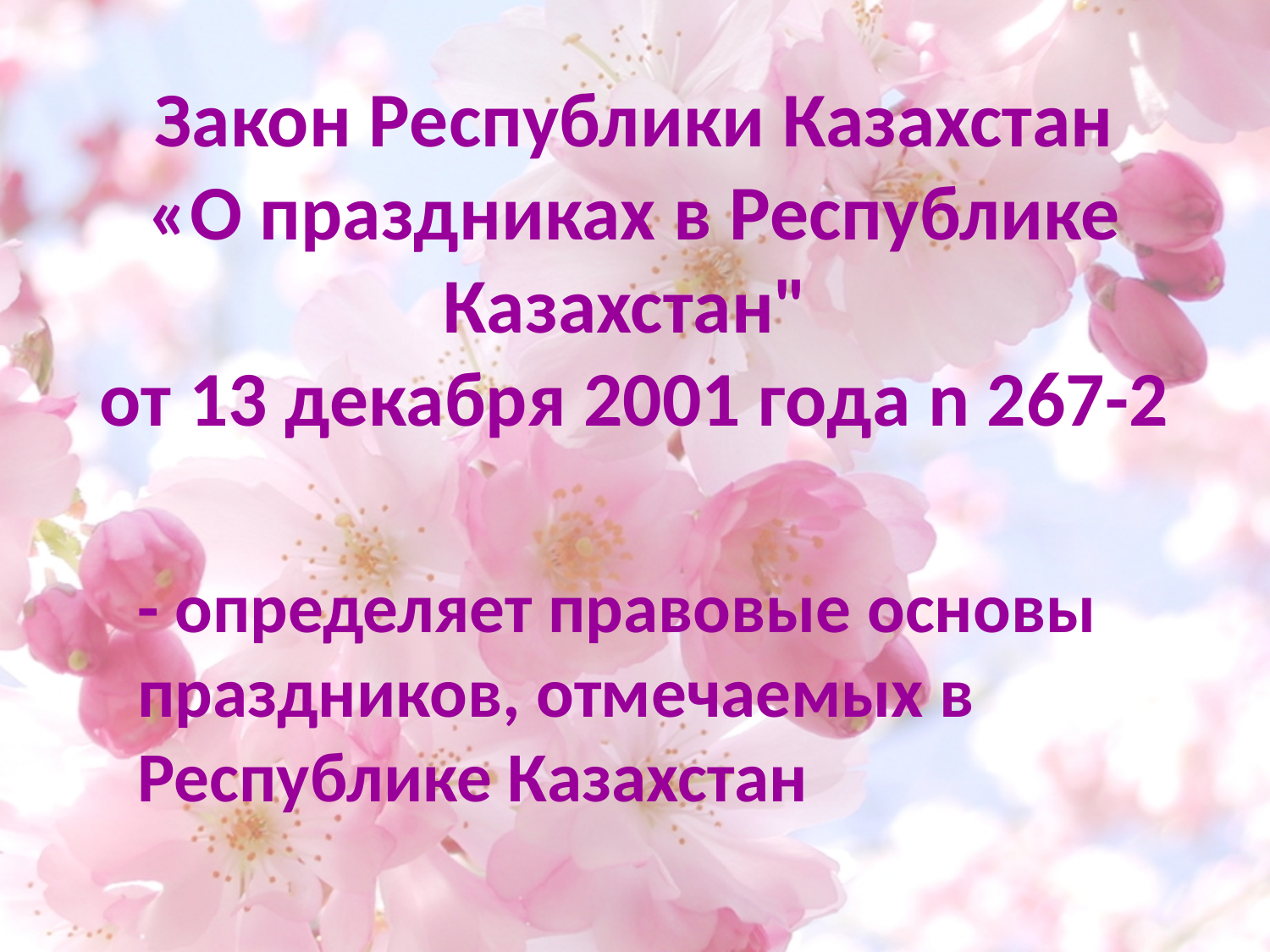

# Закон Республики Казахстан «О праздниках в Республике Казахстан" от 13 декабря 2001 года n 267-2
- определяет правовые основы праздников, отмечаемых в Республике Казахстан